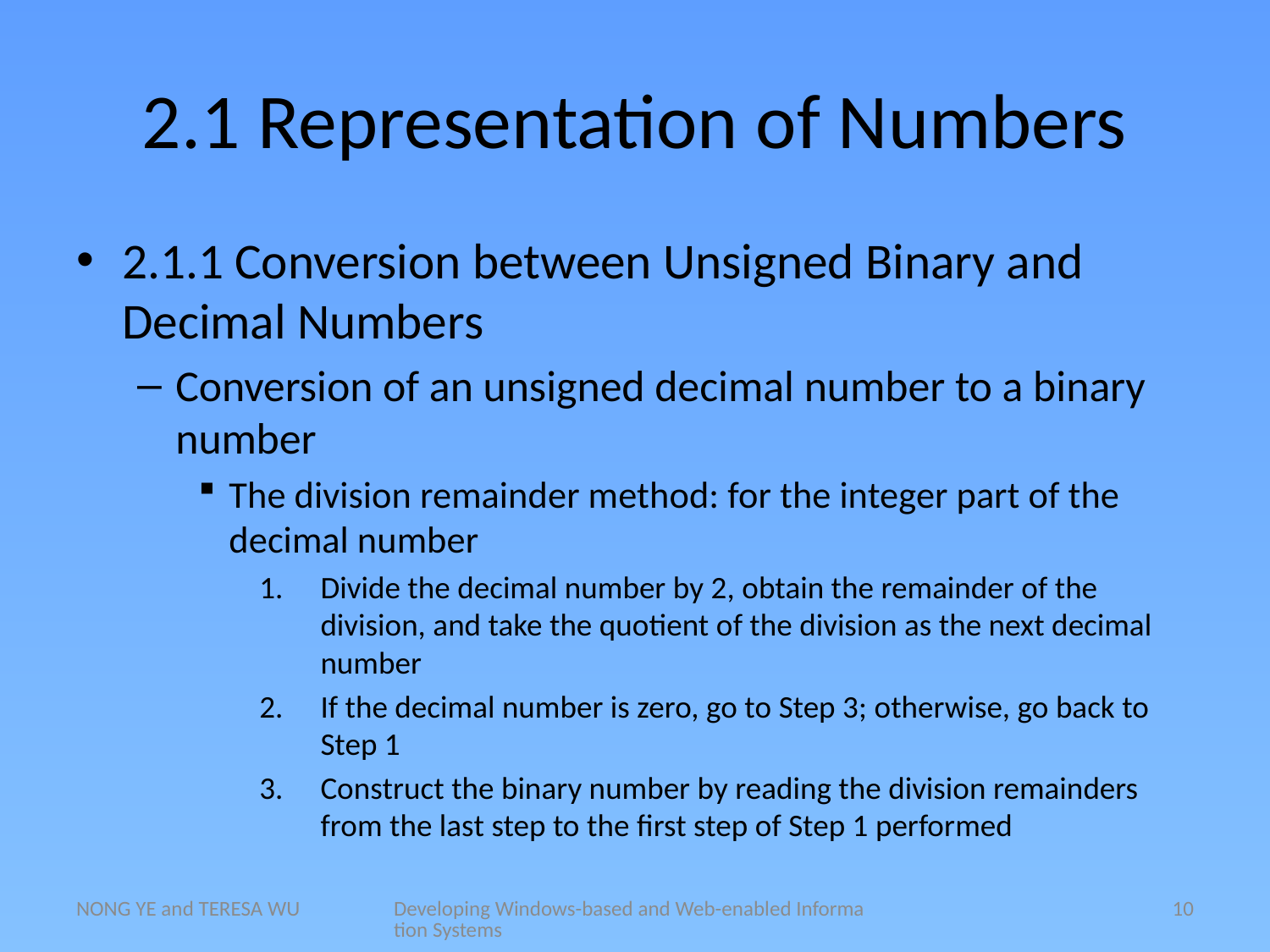

# 2.1 Representation of Numbers
2.1.1 Conversion between Unsigned Binary and Decimal Numbers
Conversion of an unsigned decimal number to a binary number
The division remainder method: for the integer part of the decimal number
Divide the decimal number by 2, obtain the remainder of the division, and take the quotient of the division as the next decimal number
If the decimal number is zero, go to Step 3; otherwise, go back to Step 1
Construct the binary number by reading the division remainders from the last step to the first step of Step 1 performed

NONG YE and TERESA WU
Developing Windows-based and Web-enabled Information Systems
10